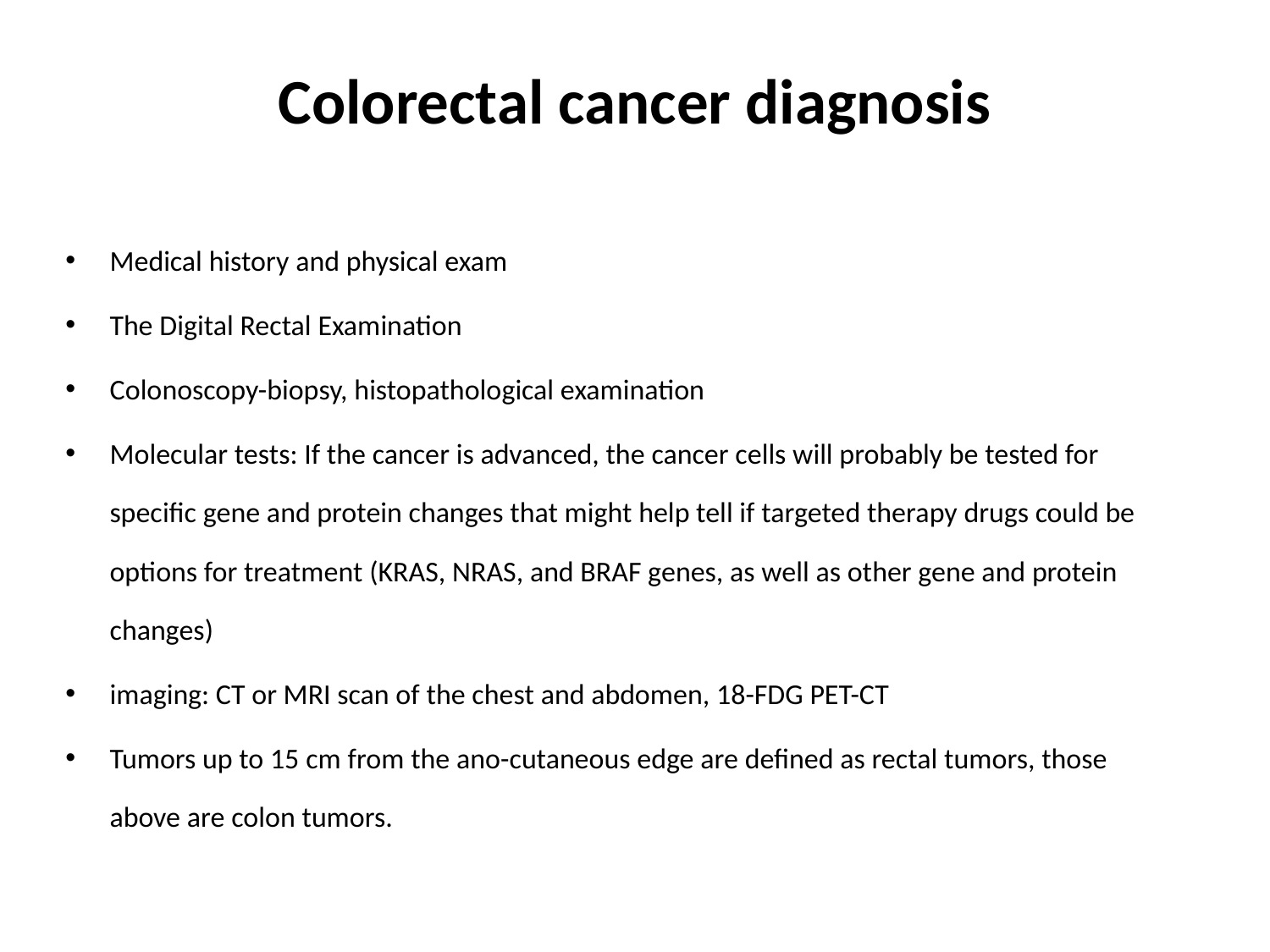

# Colorectal cancer diagnosis
Medical history and physical exam
The Digital Rectal Examination
Colonoscopy-biopsy, histopathological examination
Molecular tests: If the cancer is advanced, the cancer cells will probably be tested for specific gene and protein changes that might help tell if targeted therapy drugs could be options for treatment (KRAS, NRAS, and BRAF genes, as well as other gene and protein changes)
imaging: CT or MRI scan of the chest and abdomen, 18-FDG PET-CT
Tumors up to 15 cm from the ano-cutaneous edge are defined as rectal tumors, those above are colon tumors.